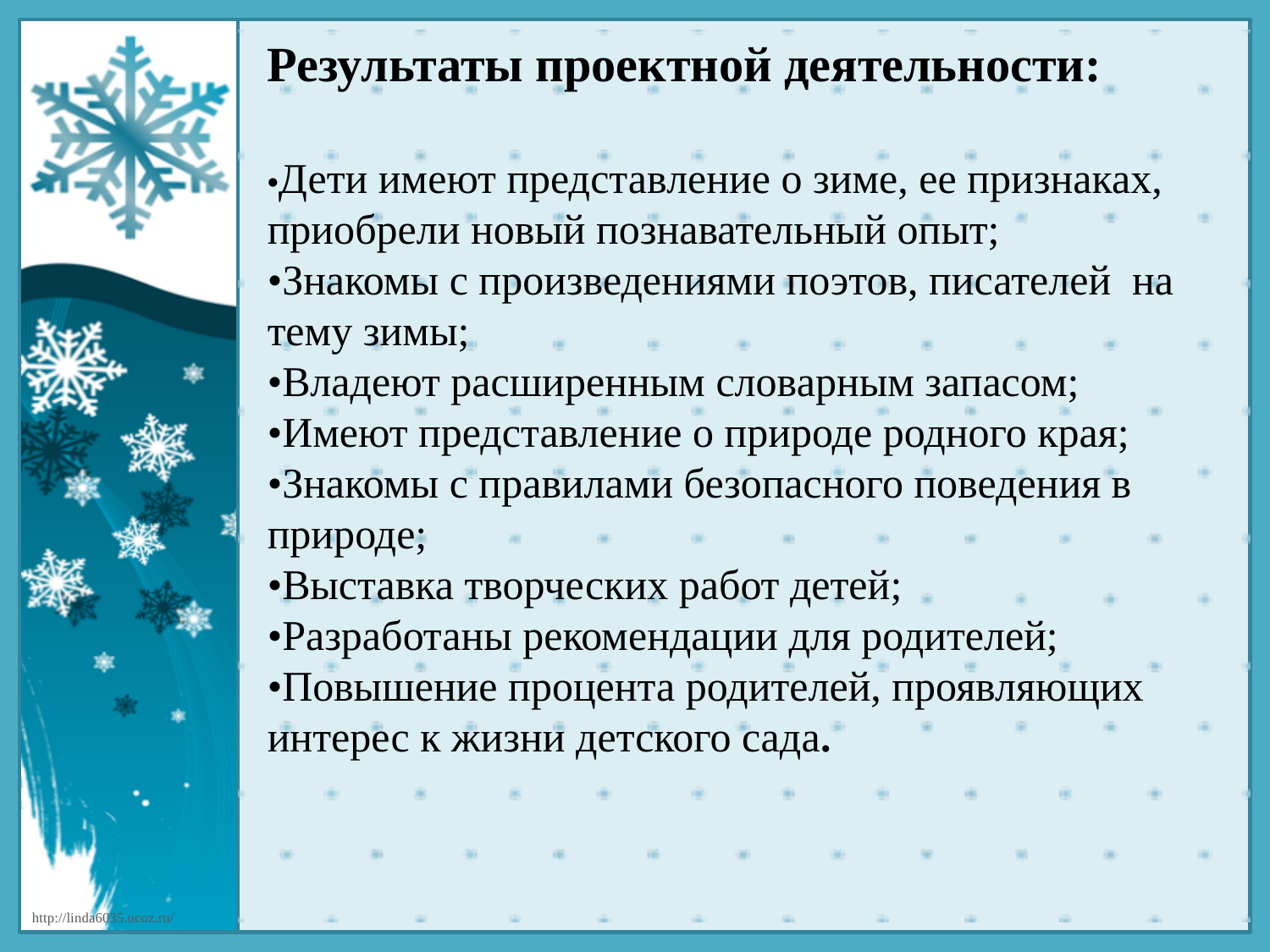

Результаты проектной деятельности:

•Дети имеют представление о зиме, ее признаках, приобрели новый познавательный опыт;
•Знакомы с произведениями поэтов, писателей  на тему зимы;
•Владеют расширенным словарным запасом;
•Имеют представление о природе родного края;
•Знакомы с правилами безопасного поведения в природе;
•Выставка творческих работ детей;
•Разработаны рекомендации для родителей;
•Повышение процента родителей, проявляющих интерес к жизни детского сада.